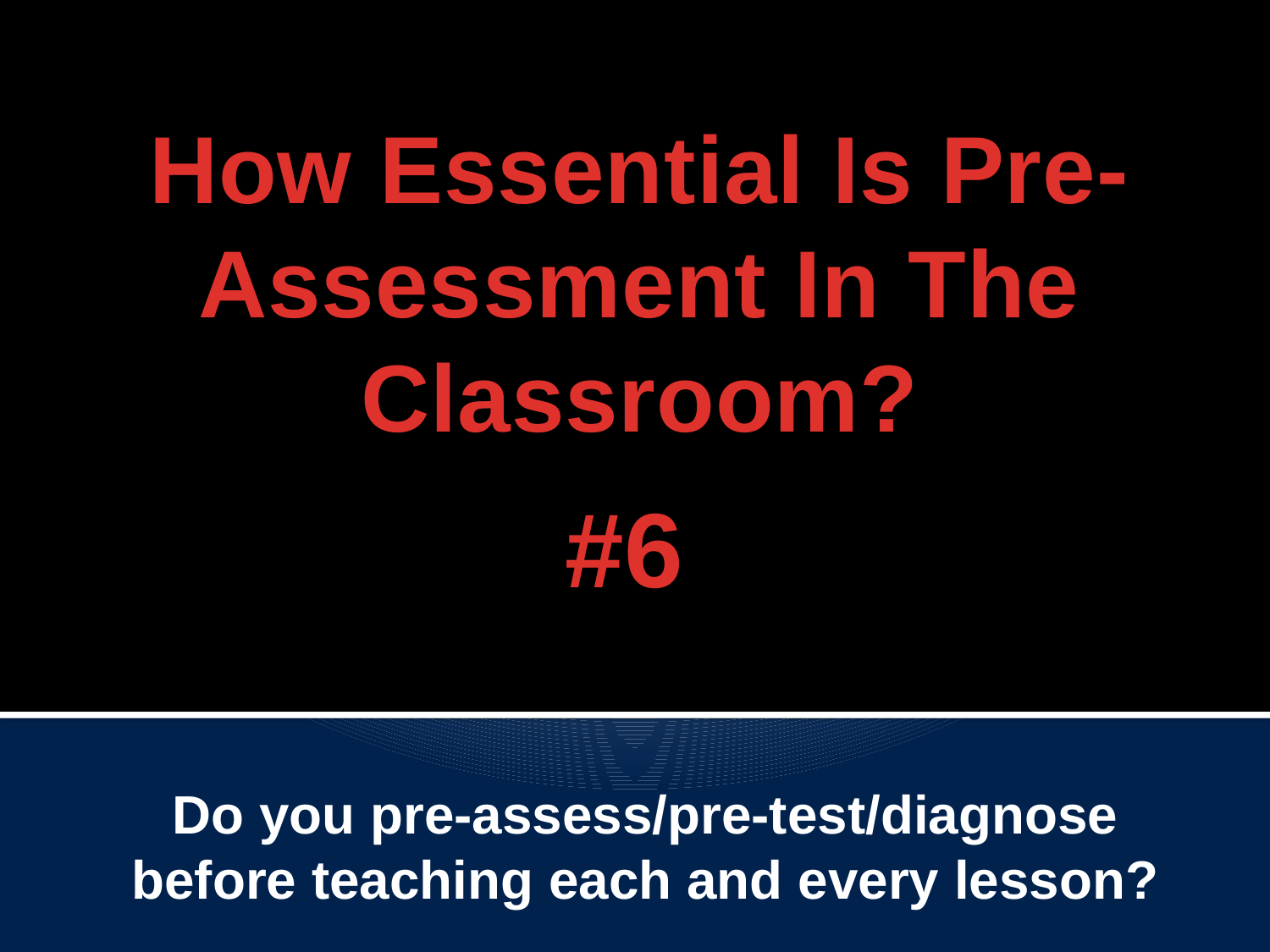

How Essential Is Pre-Assessment In The Classroom?
#6
Do you pre-assess/pre-test/diagnose before teaching each and every lesson?